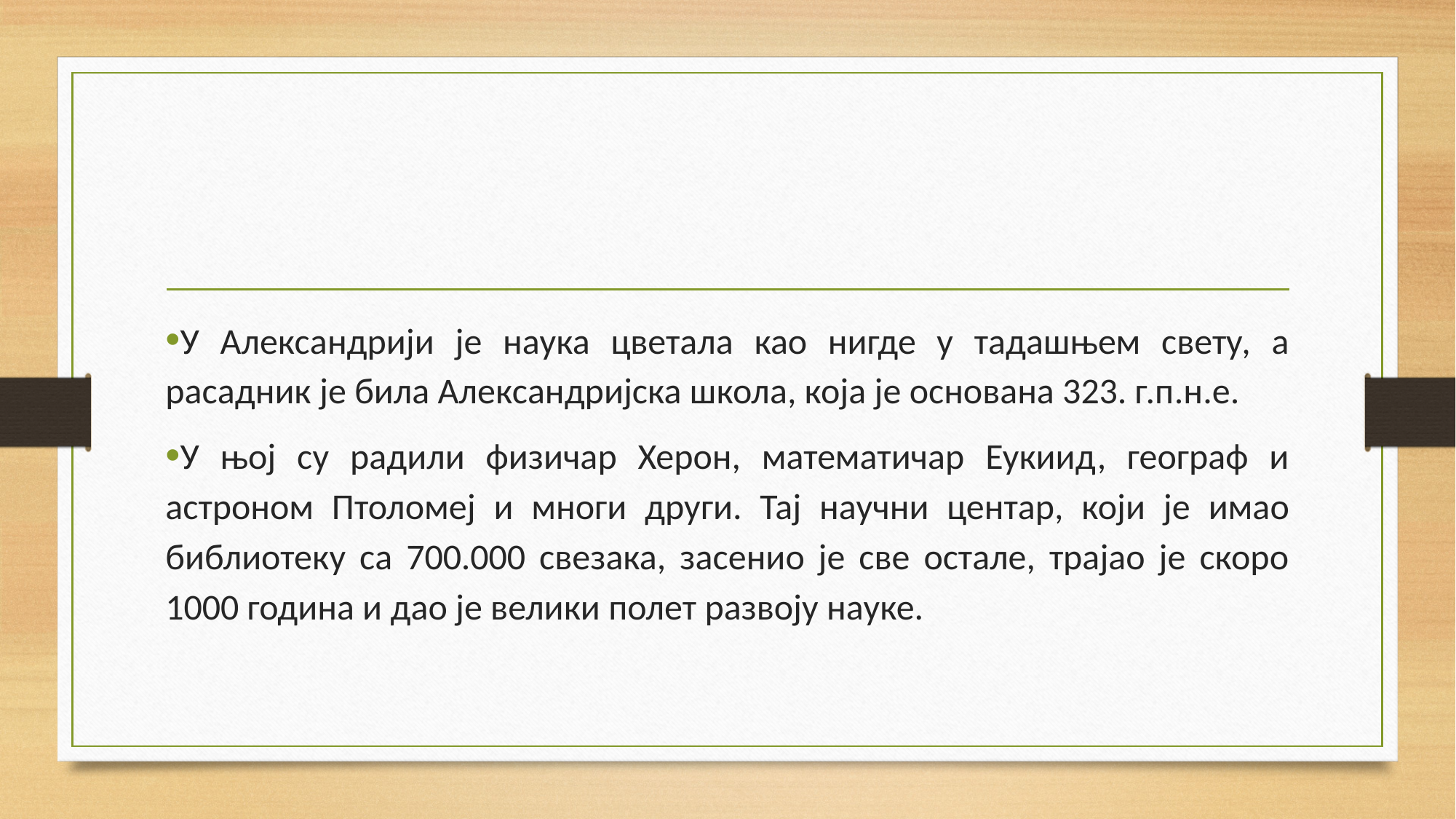

У Александрији је наука цветала као нигде у тадашњем свету, а расадник је била Александријска школа, која је основана 323. г.п.н.е.
У њој су радили физичар Херон, математичар Еукиид, географ и астроном Птоломеј и многи други. Тај научни центар, који је имао библиотеку са 700.000 свезака, засенио је све остале, трајао је скоро 1000 година и дао је велики полет развоју науке.